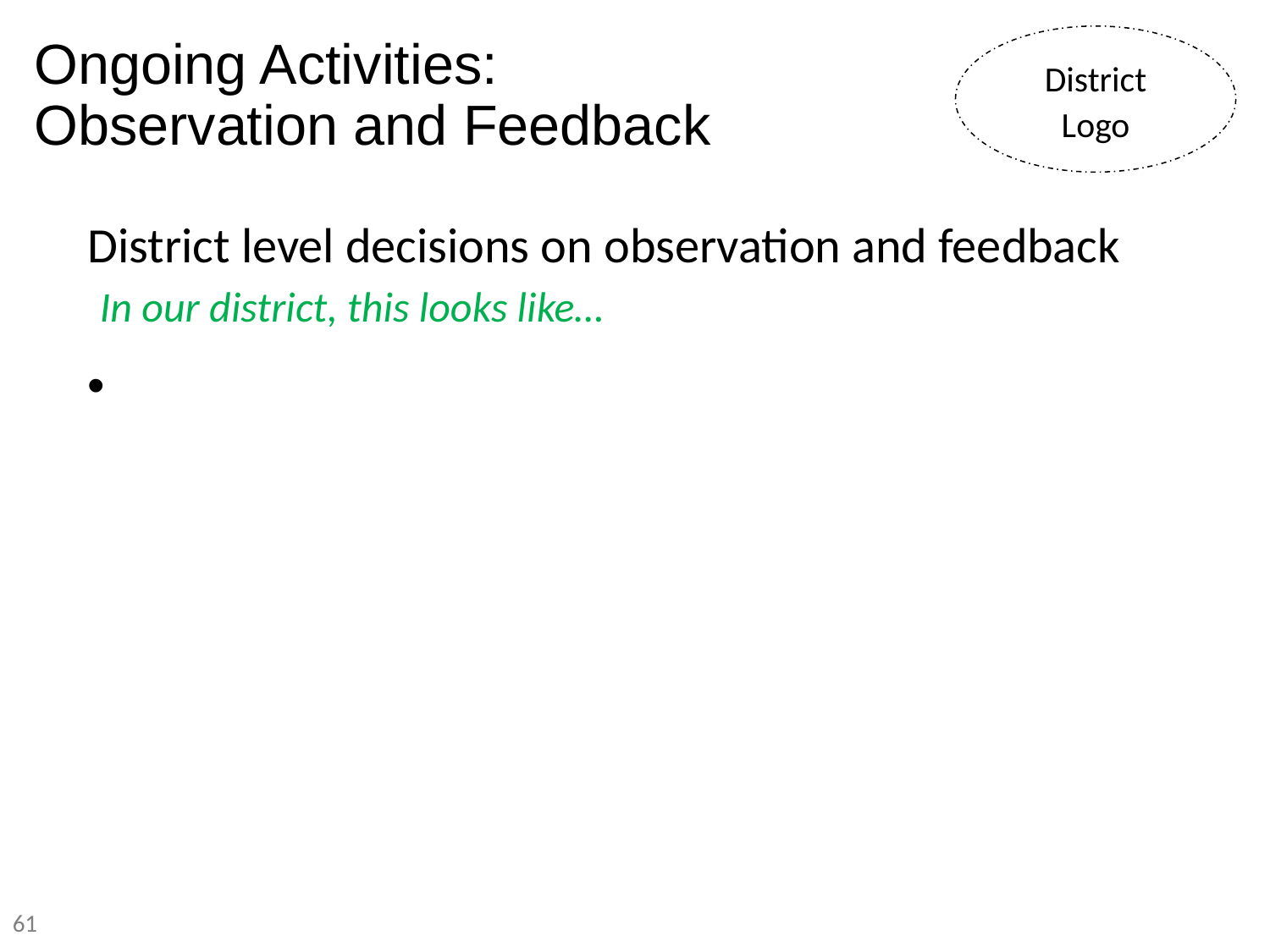

District Logo
# Ongoing Activities: Observation and Feedback
District level decisions on observation and feedback

In our district, this looks like…
61